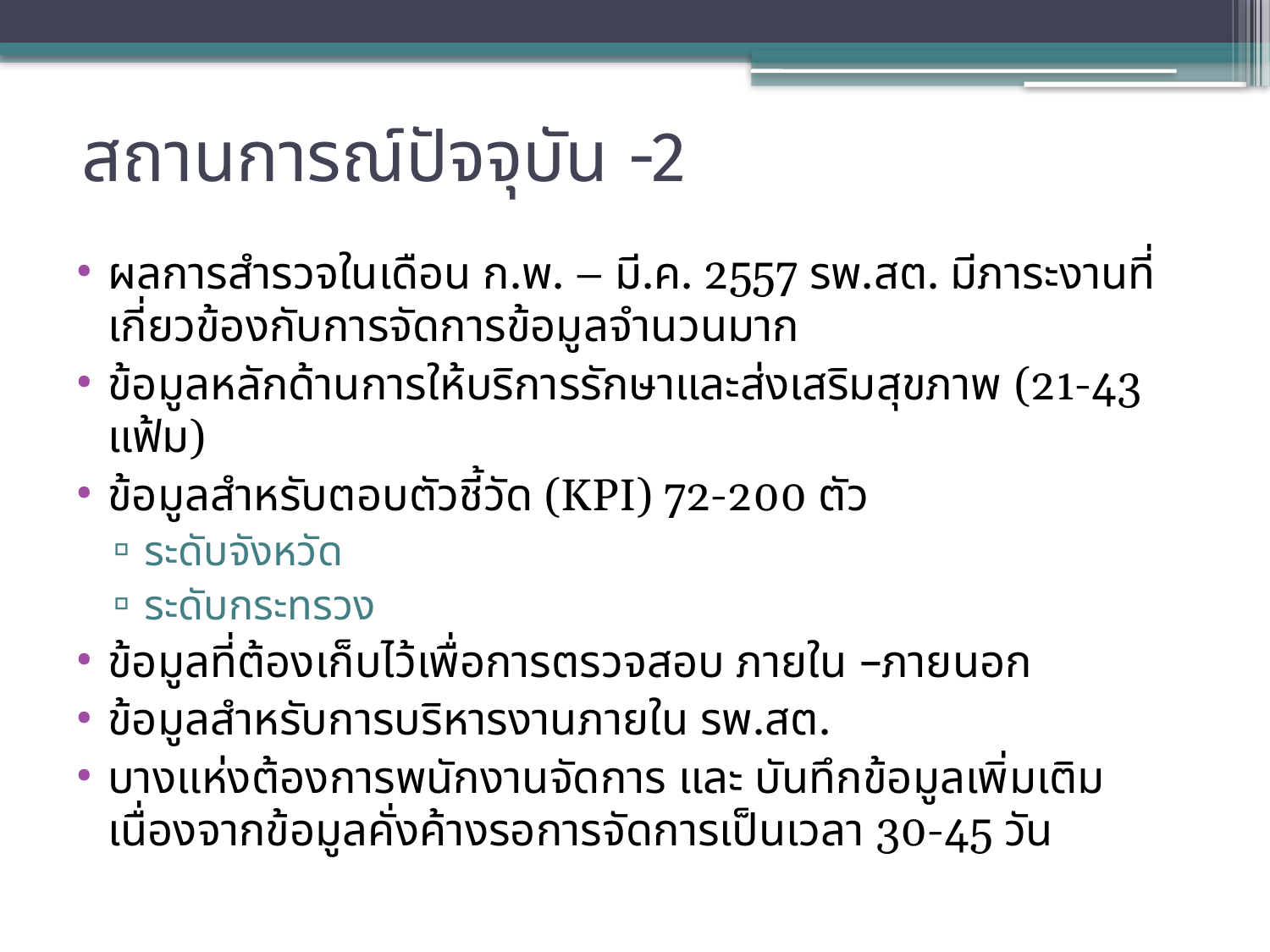

# สถานการณ์ปัจจุบัน -2
ผลการสำรวจในเดือน ก.พ. – มี.ค. 2557 รพ.สต. มีภาระงานที่เกี่ยวข้องกับการจัดการข้อมูลจำนวนมาก
ข้อมูลหลักด้านการให้บริการรักษาและส่งเสริมสุขภาพ (21-43 แฟ้ม)
ข้อมูลสำหรับตอบตัวชี้วัด (KPI) 72-200 ตัว
ระดับจังหวัด
ระดับกระทรวง
ข้อมูลที่ต้องเก็บไว้เพื่อการตรวจสอบ ภายใน –ภายนอก
ข้อมูลสำหรับการบริหารงานภายใน รพ.สต.
บางแห่งต้องการพนักงานจัดการ และ บันทึกข้อมูลเพิ่มเติมเนื่องจากข้อมูลคั่งค้างรอการจัดการเป็นเวลา 30-45 วัน